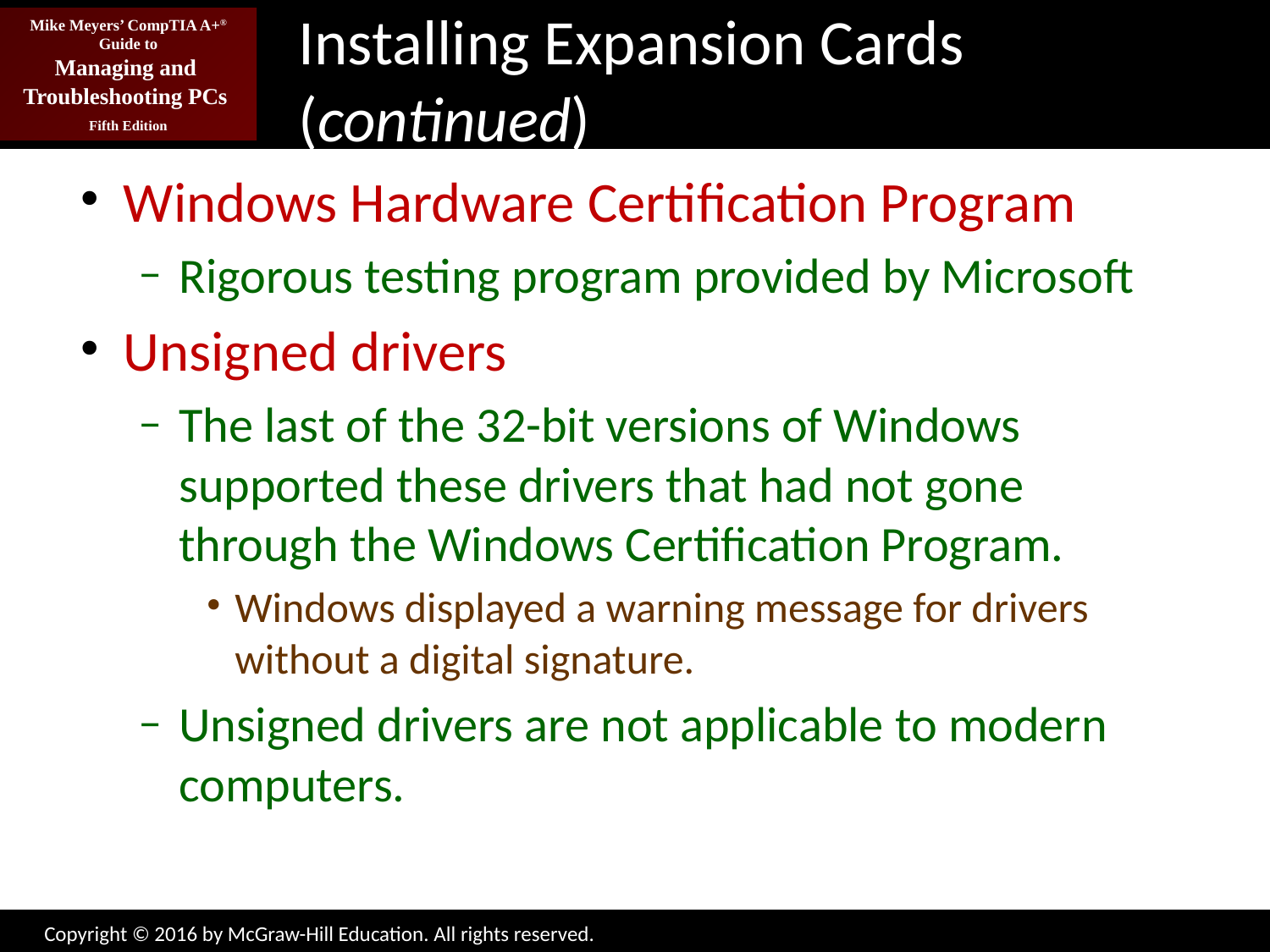

# Installing Expansion Cards (continued)
Windows Hardware Certification Program
Rigorous testing program provided by Microsoft
Unsigned drivers
The last of the 32-bit versions of Windows supported these drivers that had not gone through the Windows Certification Program.
Windows displayed a warning message for drivers without a digital signature.
Unsigned drivers are not applicable to modern computers.